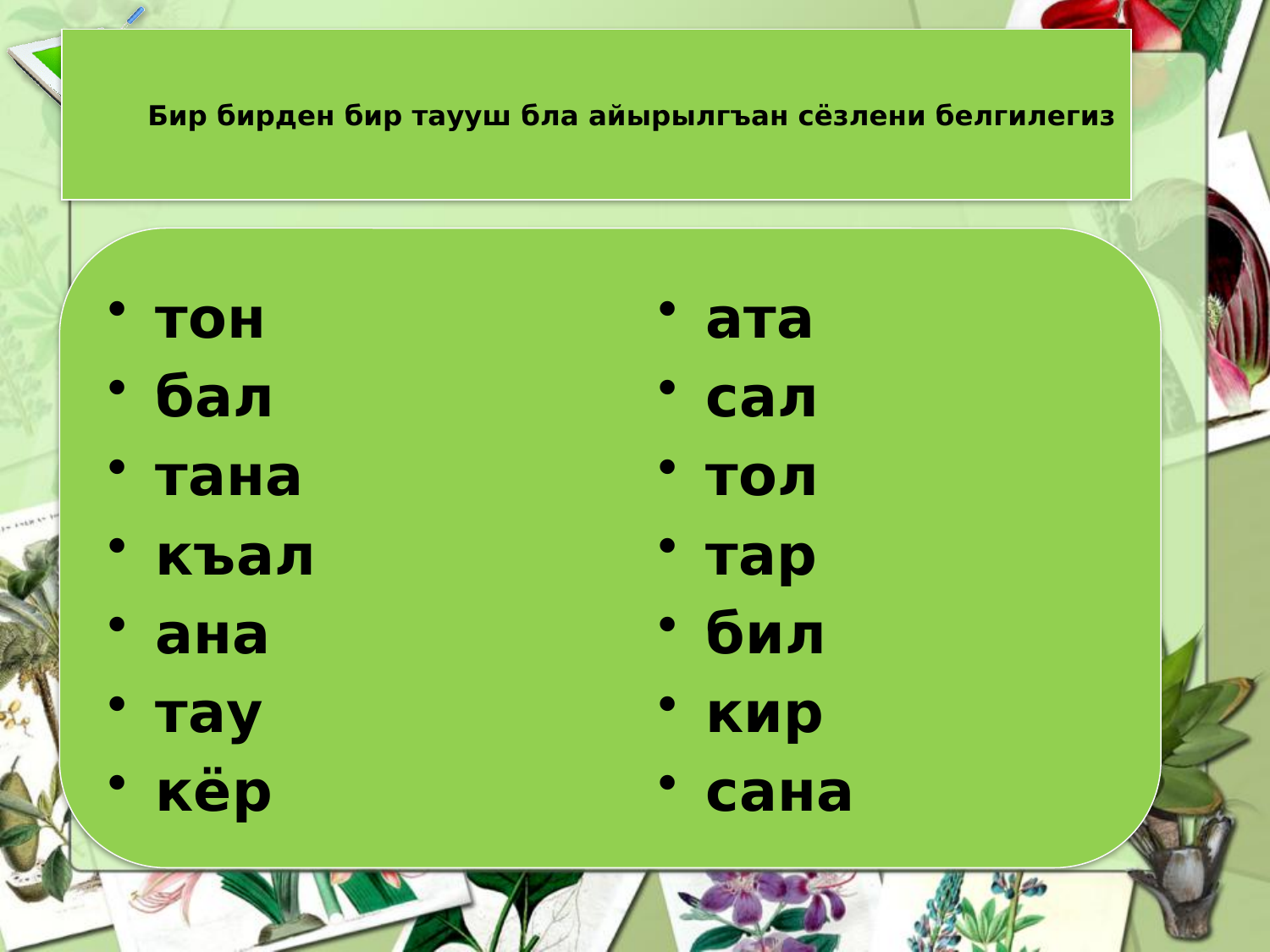

# Бир бирден бир таууш бла айырылгъан сёзлени белгилегиз

тон
бал
тана
къал
ана
тау
кёр
ата
сал
тол
тар
бил
кир
сана